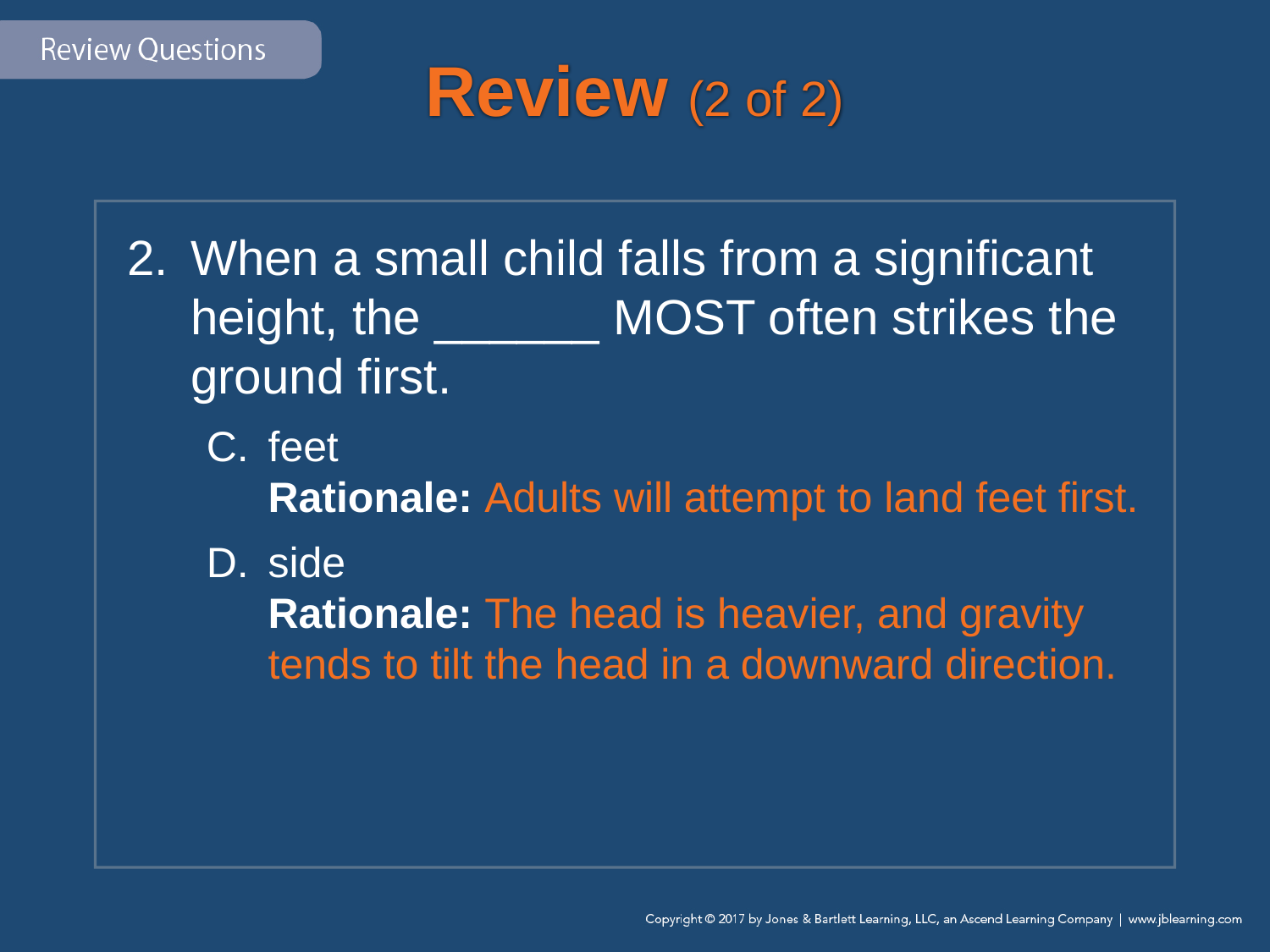

# Review (2 of 2)
When a small child falls from a significant height, the ______ MOST often strikes the ground first.
feet
Rationale: Adults will attempt to land feet first.
side
Rationale: The head is heavier, and gravity tends to tilt the head in a downward direction.